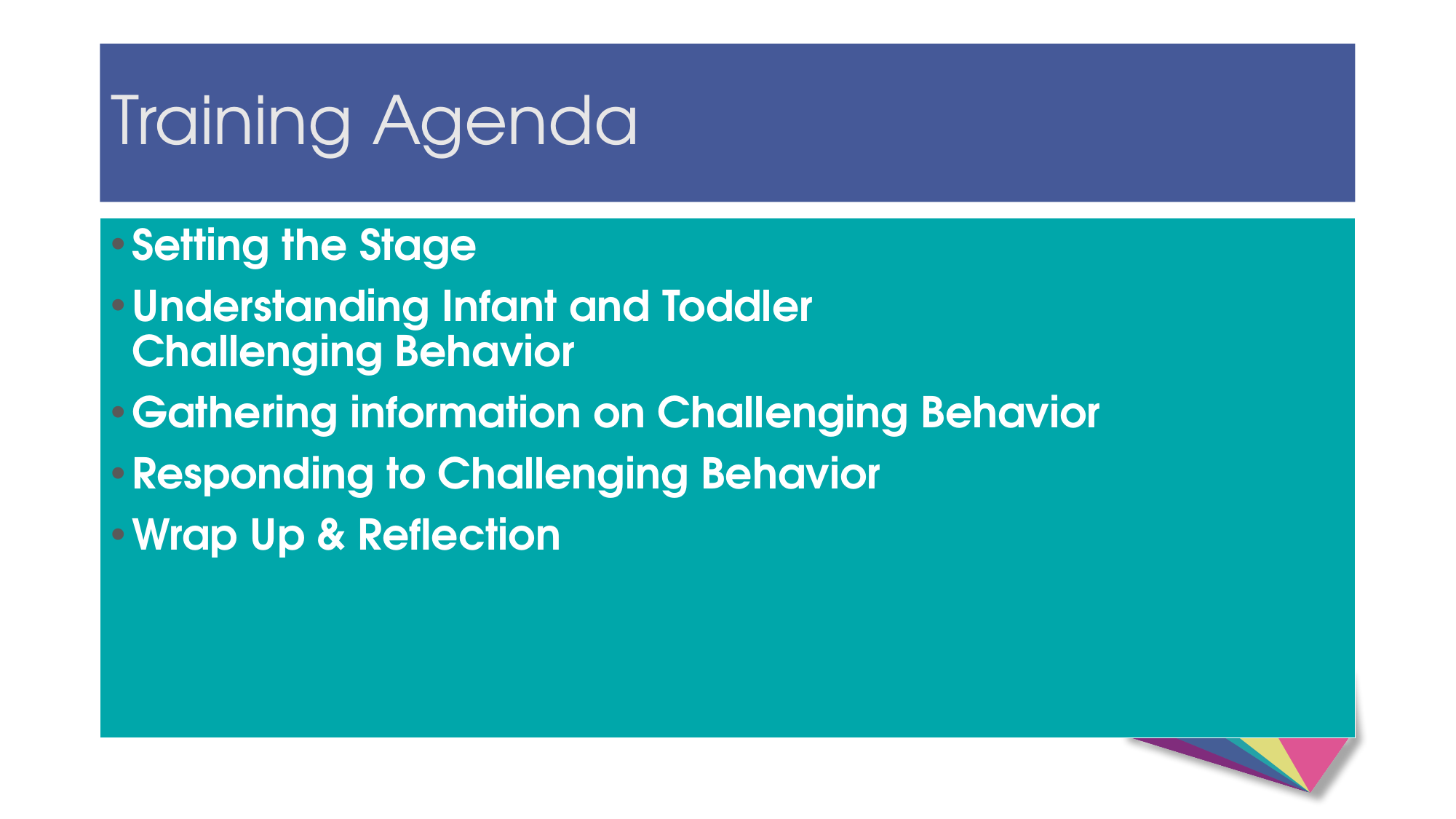

# Training Agenda
Setting the Stage
Understanding Infant and Toddler                                        Challenging Behavior
Gathering information on Challenging Behavior
Responding to Challenging Behavior
Wrap Up & Reflection